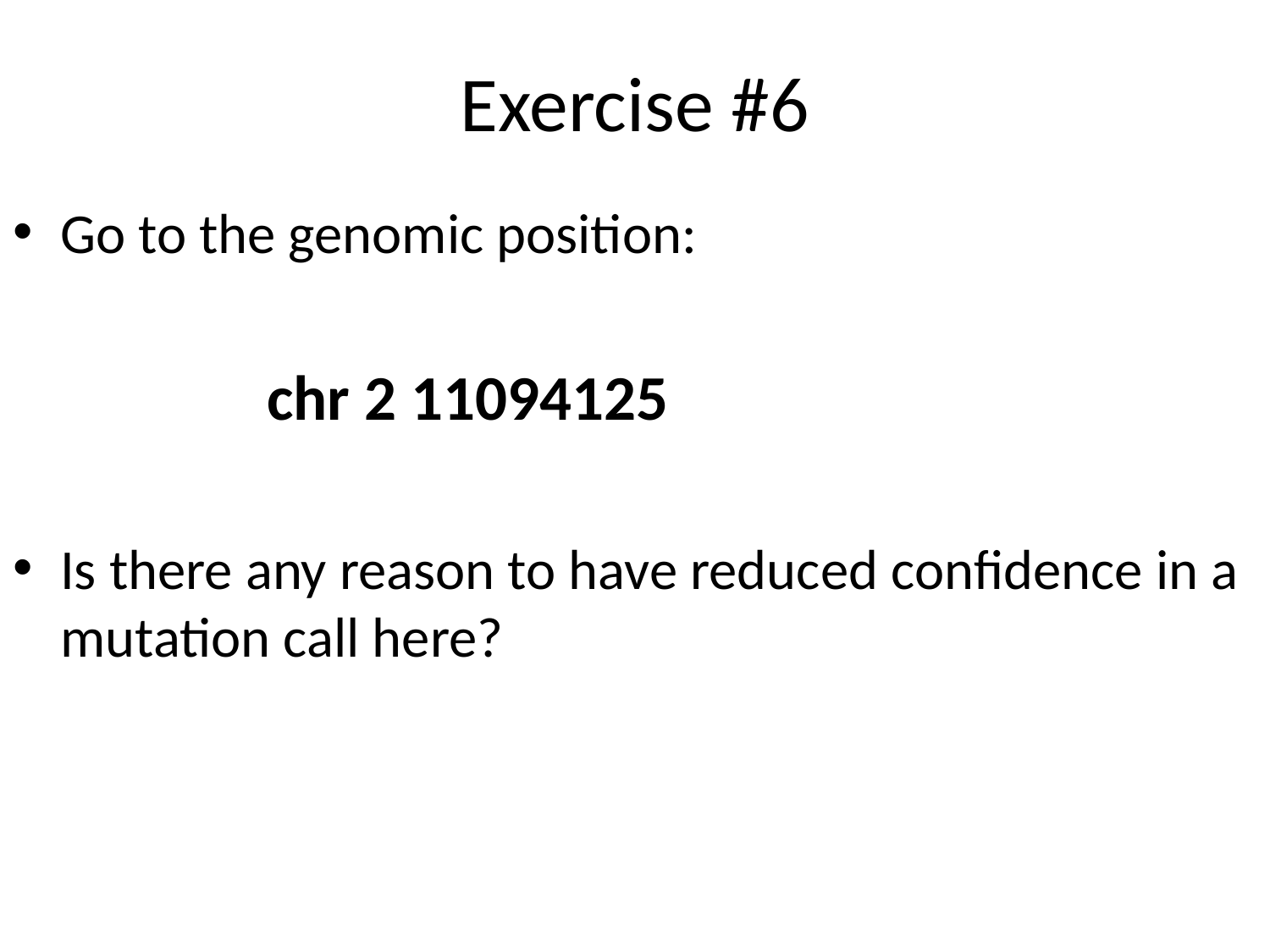

# Exercise #6
Go to the genomic position:

		chr 2 11094125

Is there any reason to have reduced confidence in a mutation call here?